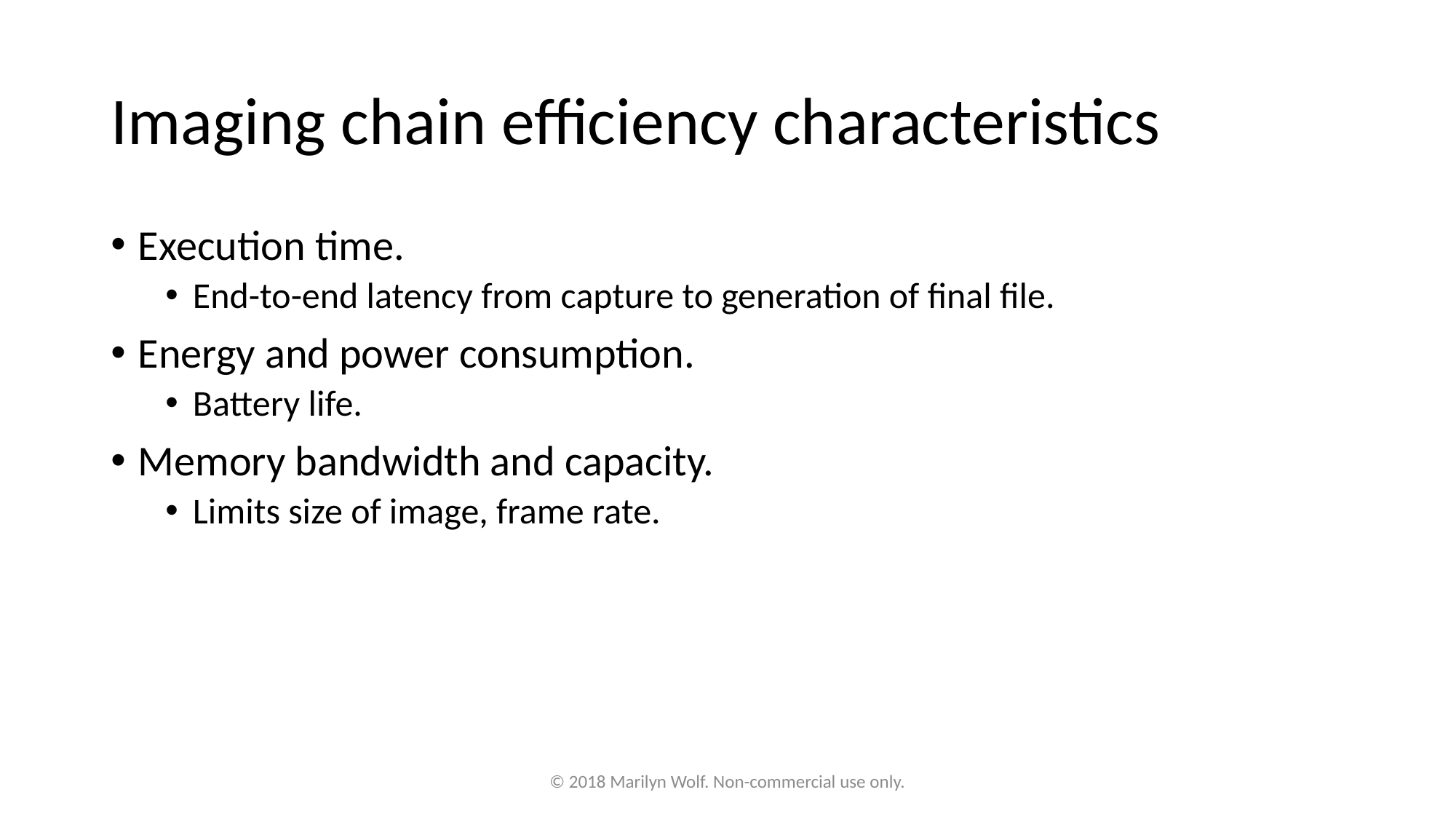

# Imaging chain efficiency characteristics
Execution time.
End-to-end latency from capture to generation of final file.
Energy and power consumption.
Battery life.
Memory bandwidth and capacity.
Limits size of image, frame rate.
© 2018 Marilyn Wolf. Non-commercial use only.